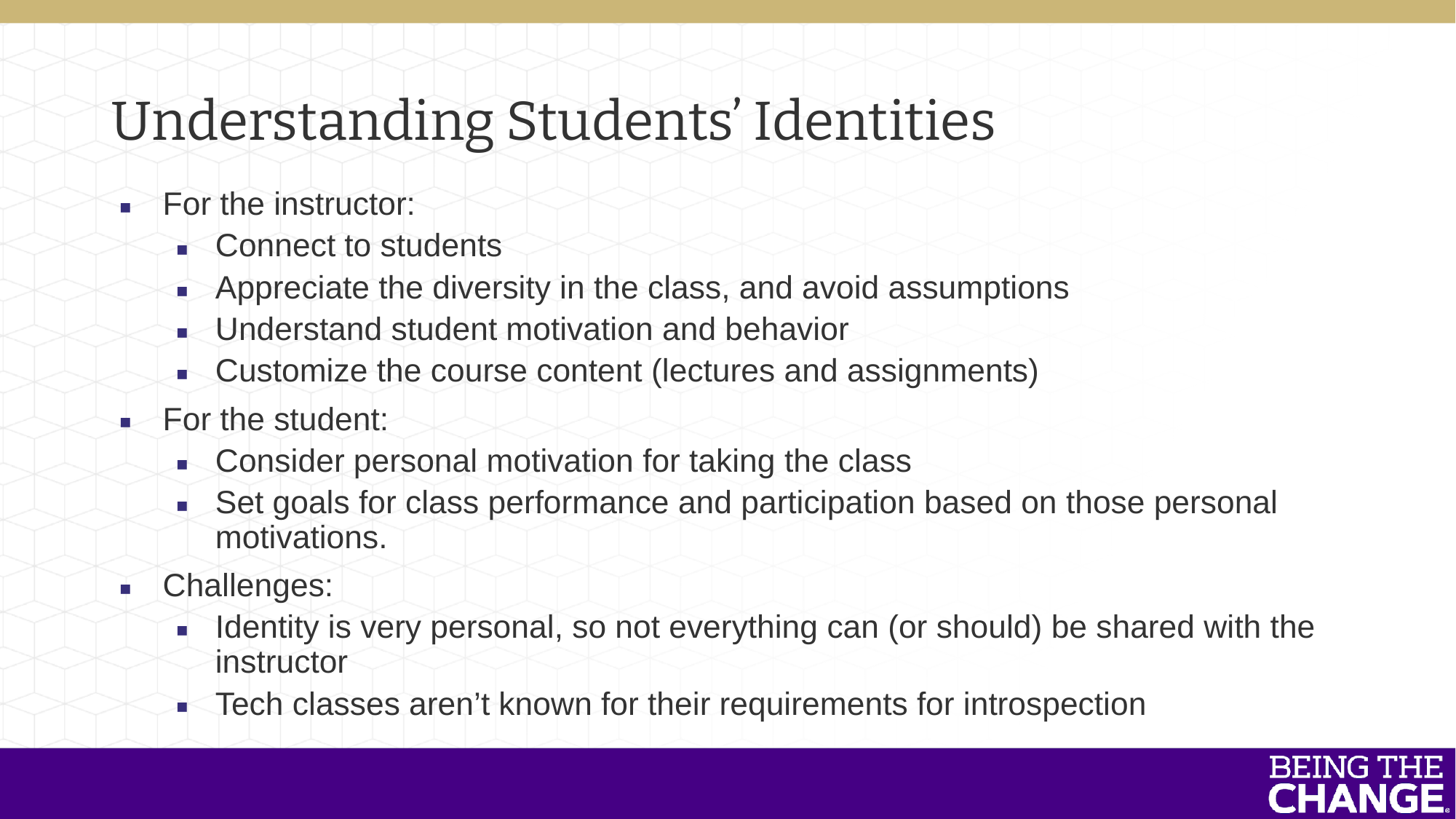

# Understanding Students’ Identities
For the instructor:
Connect to students
Appreciate the diversity in the class, and avoid assumptions
Understand student motivation and behavior
Customize the course content (lectures and assignments)
For the student:
Consider personal motivation for taking the class
Set goals for class performance and participation based on those personal motivations.
Challenges:
Identity is very personal, so not everything can (or should) be shared with the instructor
Tech classes aren’t known for their requirements for introspection